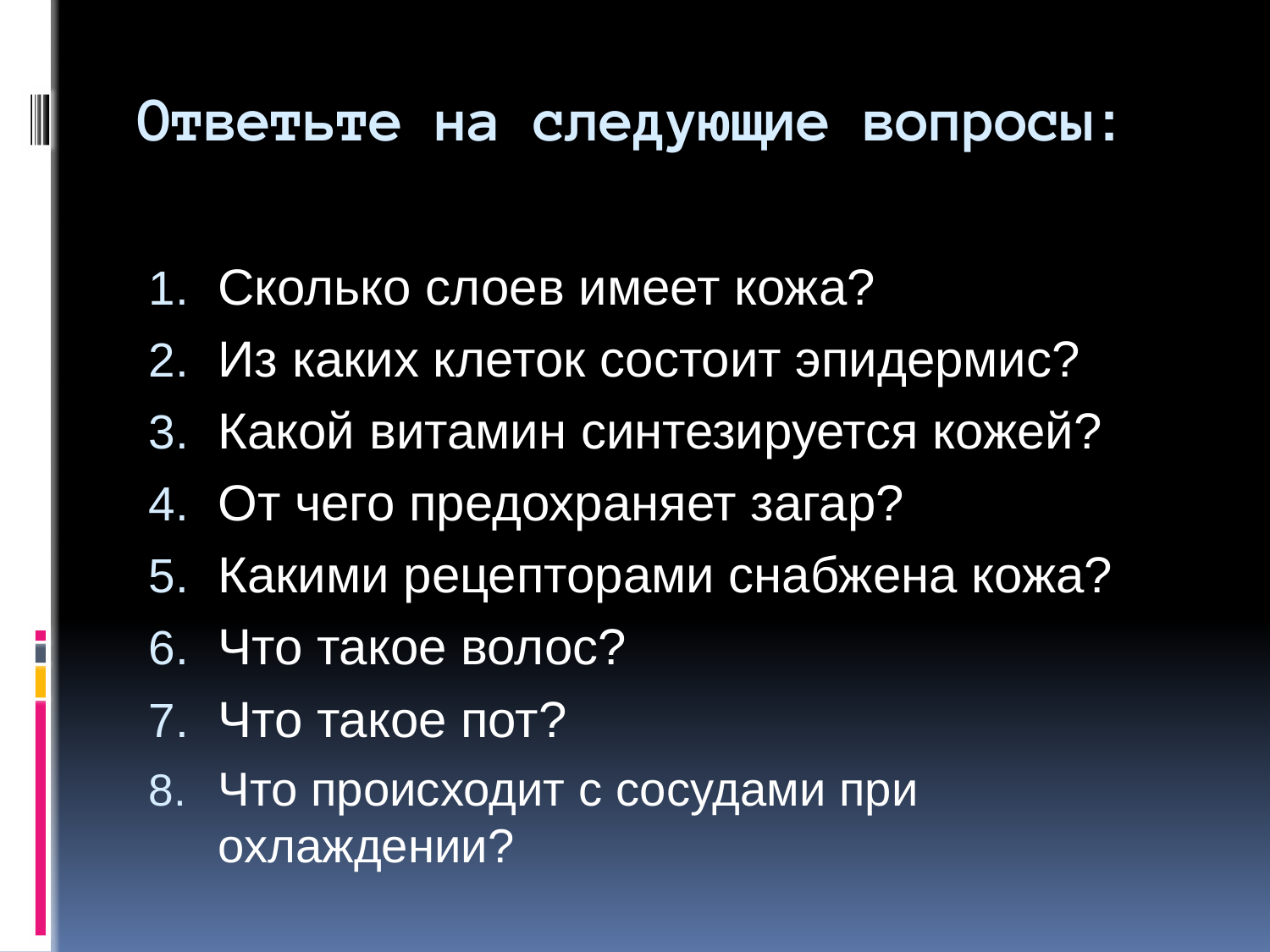

# Ответьте на следующие вопросы:
Сколько слоев имеет кожа?
Из каких клеток состоит эпидермис?
Какой витамин синтезируется кожей?
От чего предохраняет загар?
Какими рецепторами снабжена кожа?
Что такое волос?
Что такое пот?
Что происходит с сосудами при охлаждении?